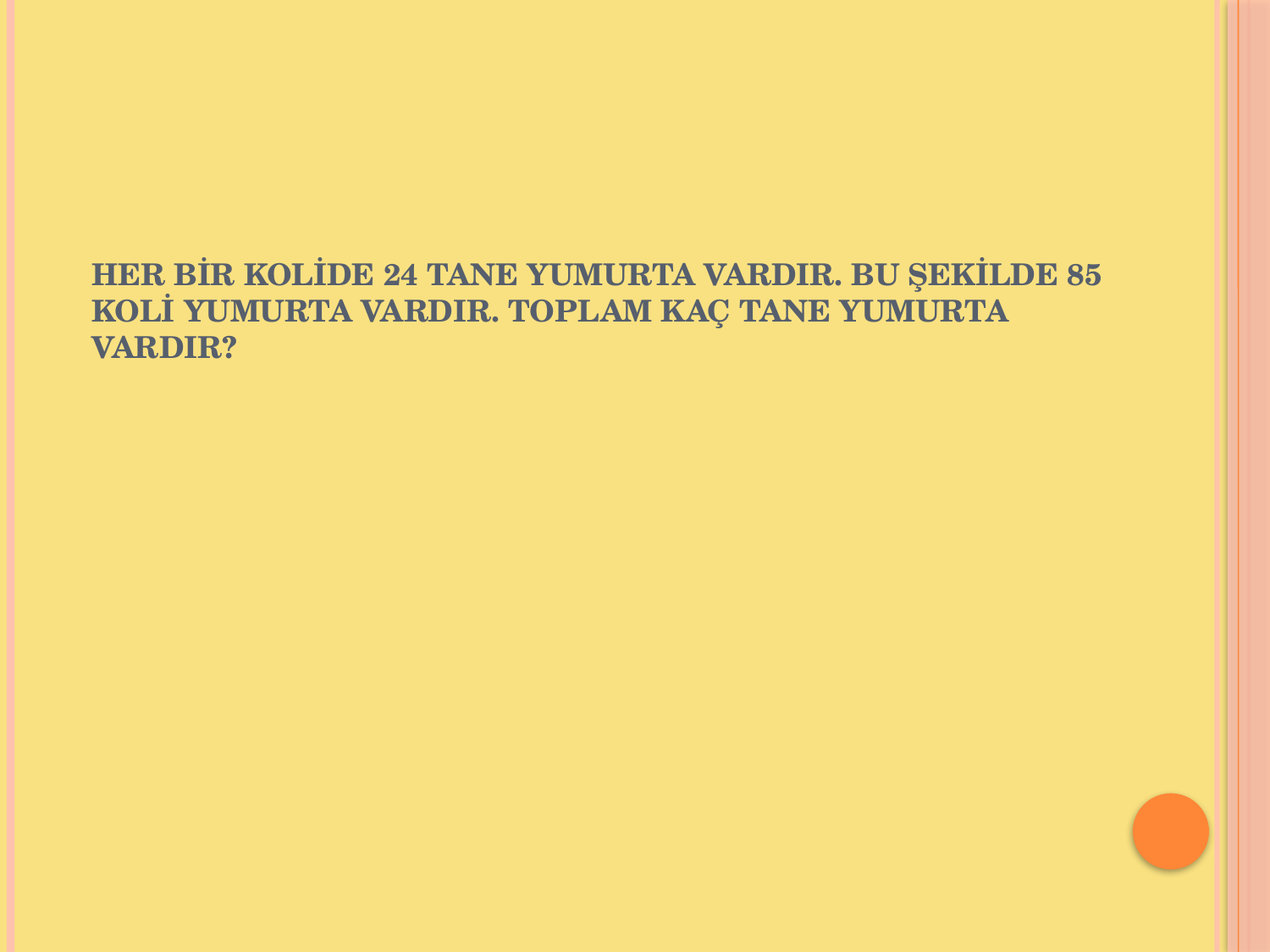

# Her bir kolide 24 tane yumurta vardır. Bu şekilde 85 koli yumurta vardır. Toplam kaç tane yumurta vardır?